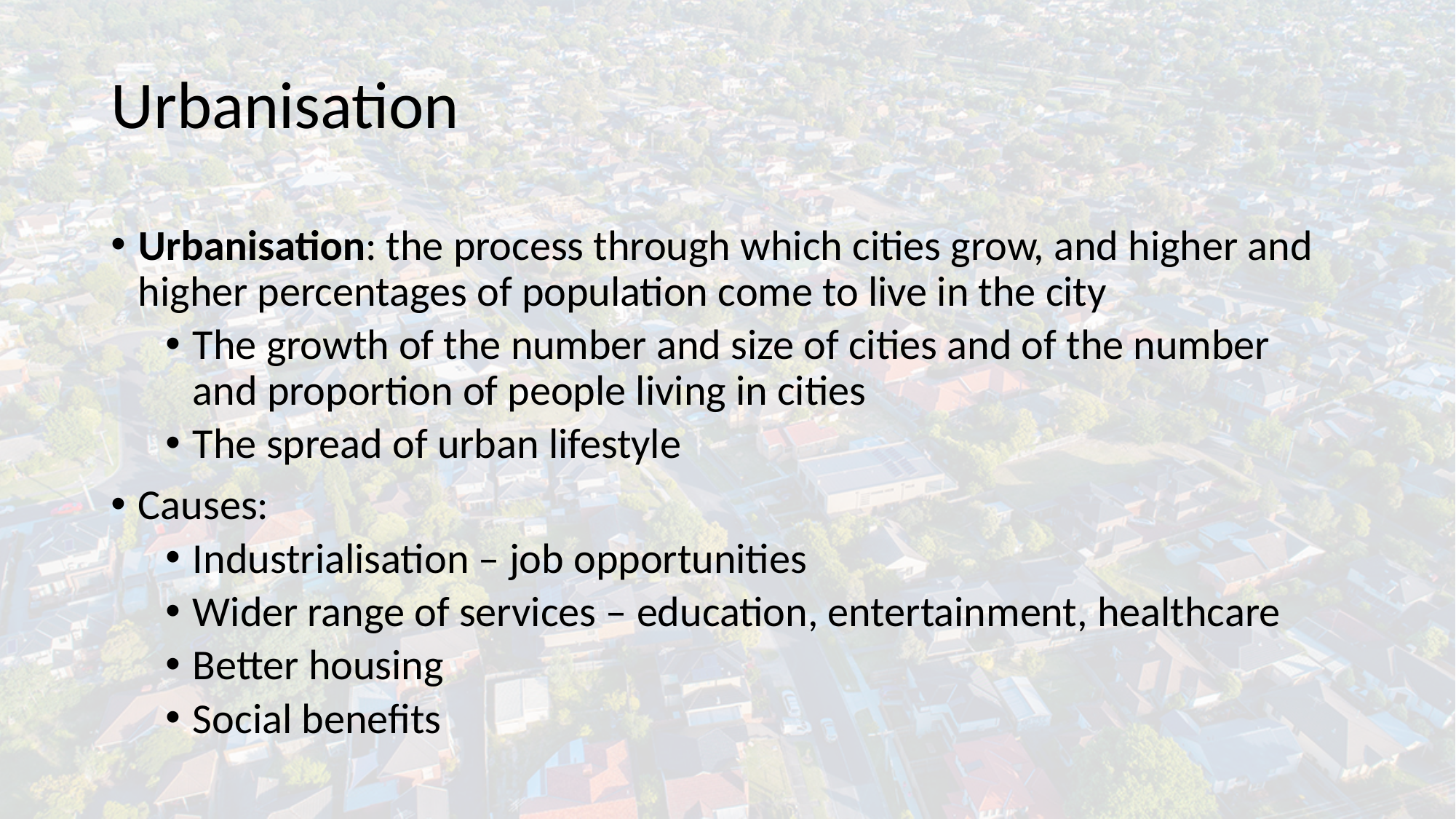

# Urbanisation
Urbanisation: the process through which cities grow, and higher and higher percentages of population come to live in the city
The growth of the number and size of cities and of the number and proportion of people living in cities
The spread of urban lifestyle
Causes:
Industrialisation – job opportunities
Wider range of services – education, entertainment, healthcare
Better housing
Social benefits